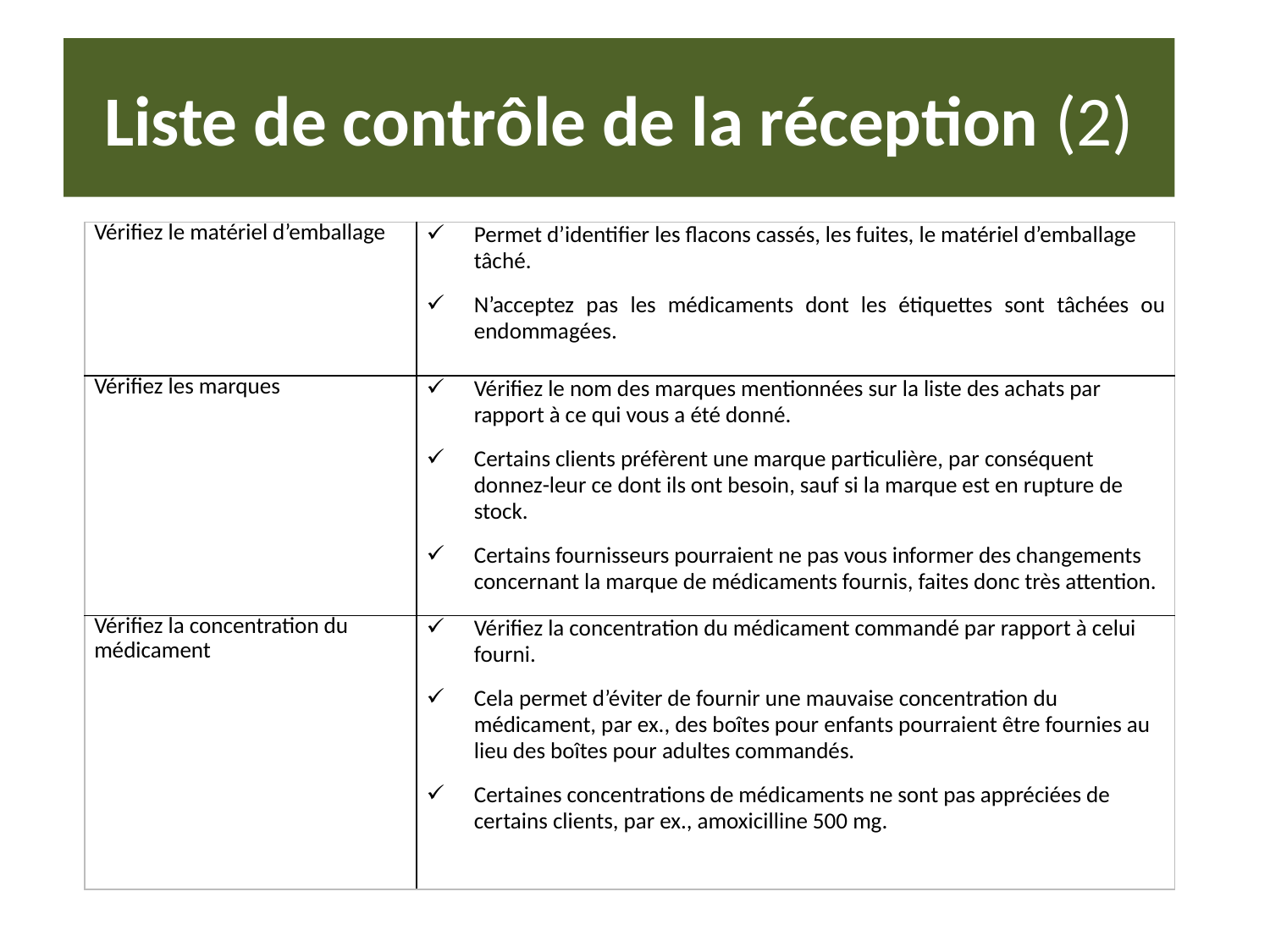

# Liste de contrôle de la réception (2)
| Vérifiez le matériel d’emballage | Permet d’identifier les flacons cassés, les fuites, le matériel d’emballage tâché. N’acceptez pas les médicaments dont les étiquettes sont tâchées ou endommagées. |
| --- | --- |
| Vérifiez les marques | Vérifiez le nom des marques mentionnées sur la liste des achats par rapport à ce qui vous a été donné. Certains clients préfèrent une marque particulière, par conséquent donnez-leur ce dont ils ont besoin, sauf si la marque est en rupture de stock. Certains fournisseurs pourraient ne pas vous informer des changements concernant la marque de médicaments fournis, faites donc très attention. |
| Vérifiez la concentration du médicament | Vérifiez la concentration du médicament commandé par rapport à celui fourni. Cela permet d’éviter de fournir une mauvaise concentration du médicament, par ex., des boîtes pour enfants pourraient être fournies au lieu des boîtes pour adultes commandés. Certaines concentrations de médicaments ne sont pas appréciées de certains clients, par ex., amoxicilline 500 mg. |